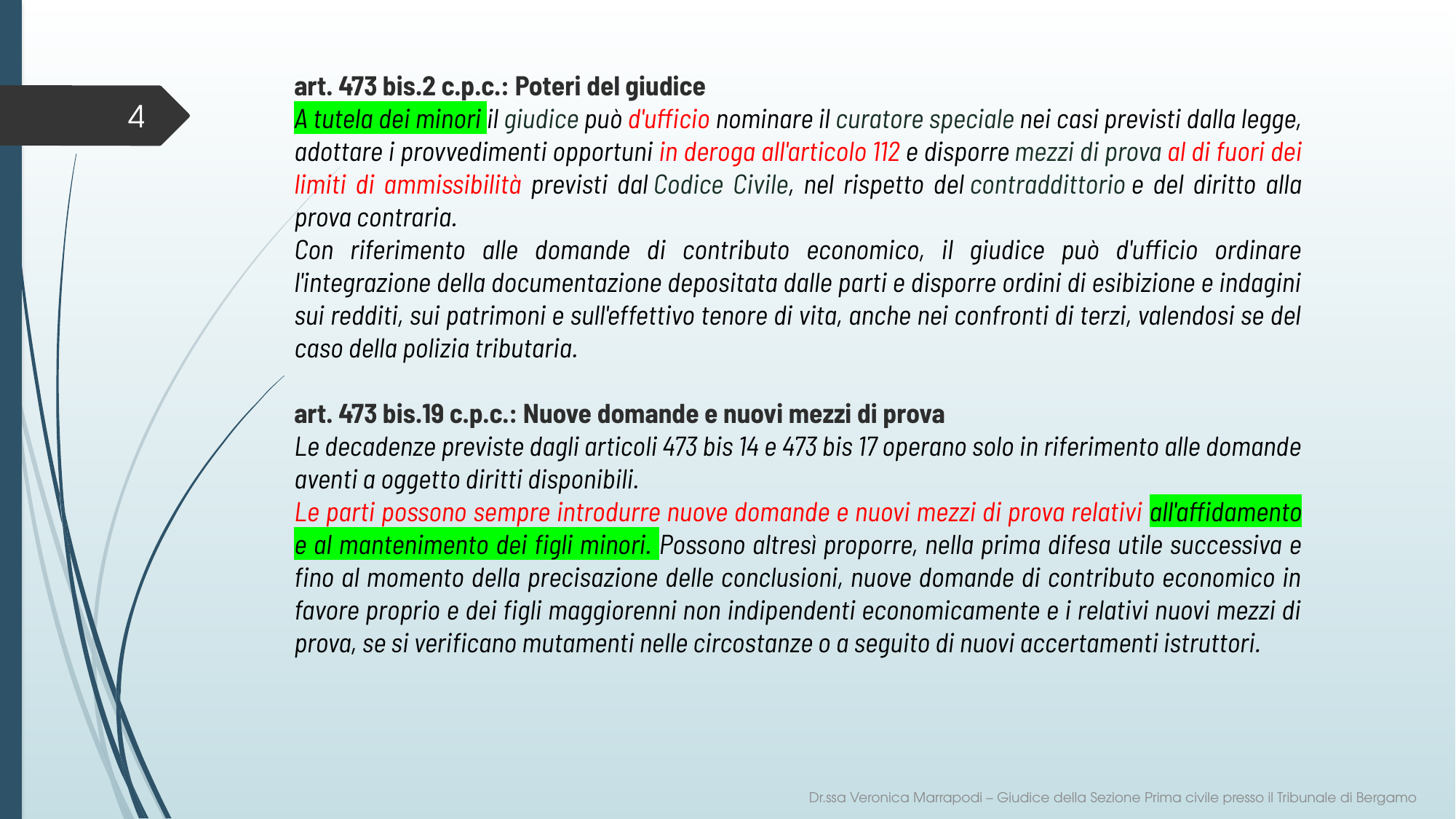

art. 473 bis.2 c.p.c.: Poteri del giudice
A tutela dei minori il giudice può d'ufficio nominare il curatore speciale nei casi previsti dalla legge, adottare i provvedimenti opportuni in deroga all'articolo 112 e disporre mezzi di prova al di fuori dei limiti di ammissibilità previsti dal Codice Civile, nel rispetto del contraddittorio e del diritto alla prova contraria.
Con riferimento alle domande di contributo economico, il giudice può d'ufficio ordinare l'integrazione della documentazione depositata dalle parti e disporre ordini di esibizione e indagini sui redditi, sui patrimoni e sull'effettivo tenore di vita, anche nei confronti di terzi, valendosi se del caso della polizia tributaria.

art. 473 bis.19 c.p.c.: Nuove domande e nuovi mezzi di prova
Le decadenze previste dagli articoli 473 bis 14 e 473 bis 17 operano solo in riferimento alle domande aventi a oggetto diritti disponibili.
Le parti possono sempre introdurre nuove domande e nuovi mezzi di prova relativi all'affidamento e al mantenimento dei figli minori. Possono altresì proporre, nella prima difesa utile successiva e fino al momento della precisazione delle conclusioni, nuove domande di contributo economico in favore proprio e dei figli maggiorenni non indipendenti economicamente e i relativi nuovi mezzi di prova, se si verificano mutamenti nelle circostanze o a seguito di nuovi accertamenti istruttori.

4
Dr.ssa Veronica Marrapodi – Giudice della Sezione Prima civile presso il Tribunale di Bergamo